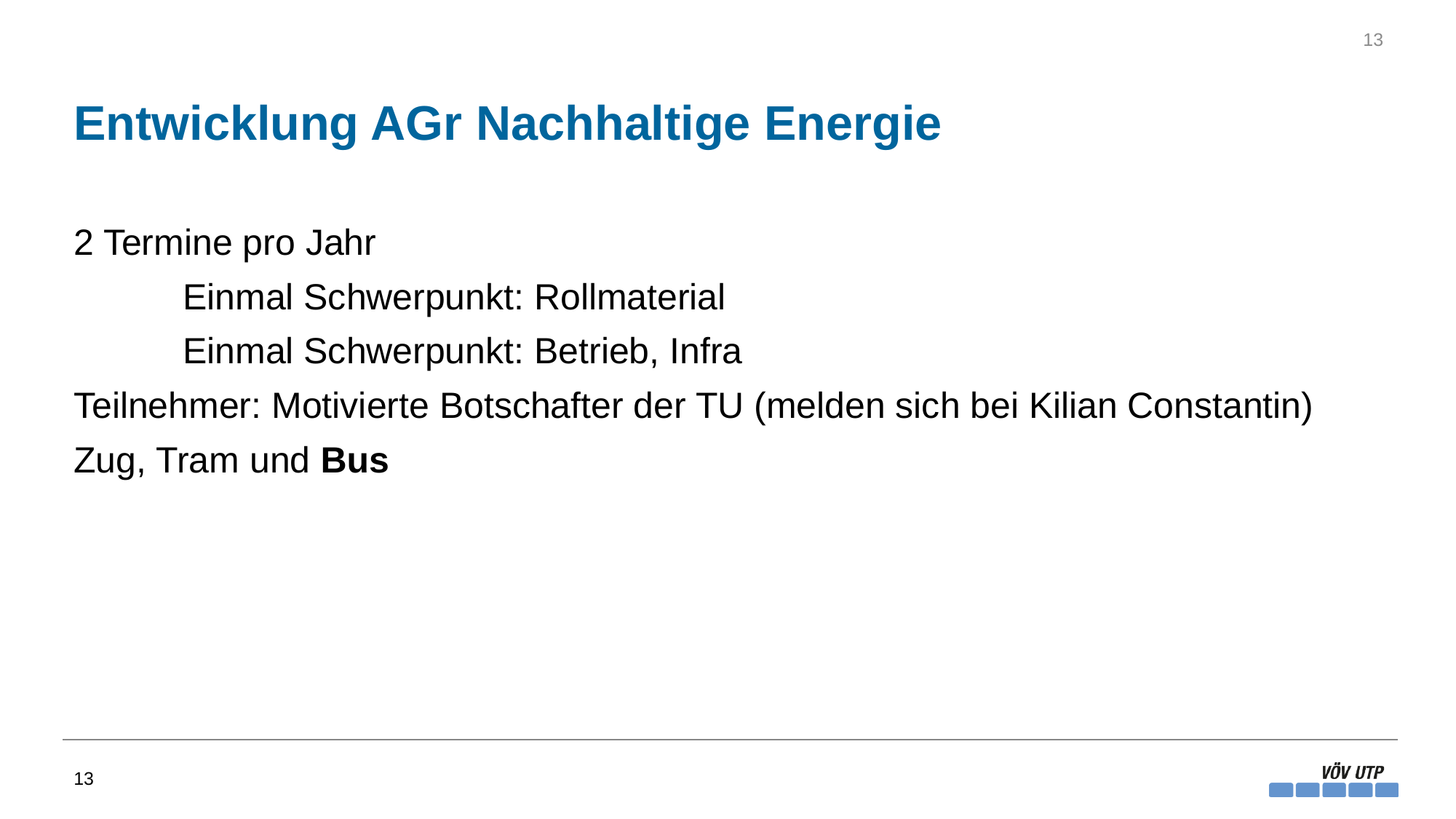

13
# Entwicklung AGr Nachhaltige Energie
2 Termine pro Jahr
	Einmal Schwerpunkt: Rollmaterial
	Einmal Schwerpunkt: Betrieb, Infra
Teilnehmer: Motivierte Botschafter der TU (melden sich bei Kilian Constantin)
Zug, Tram und Bus